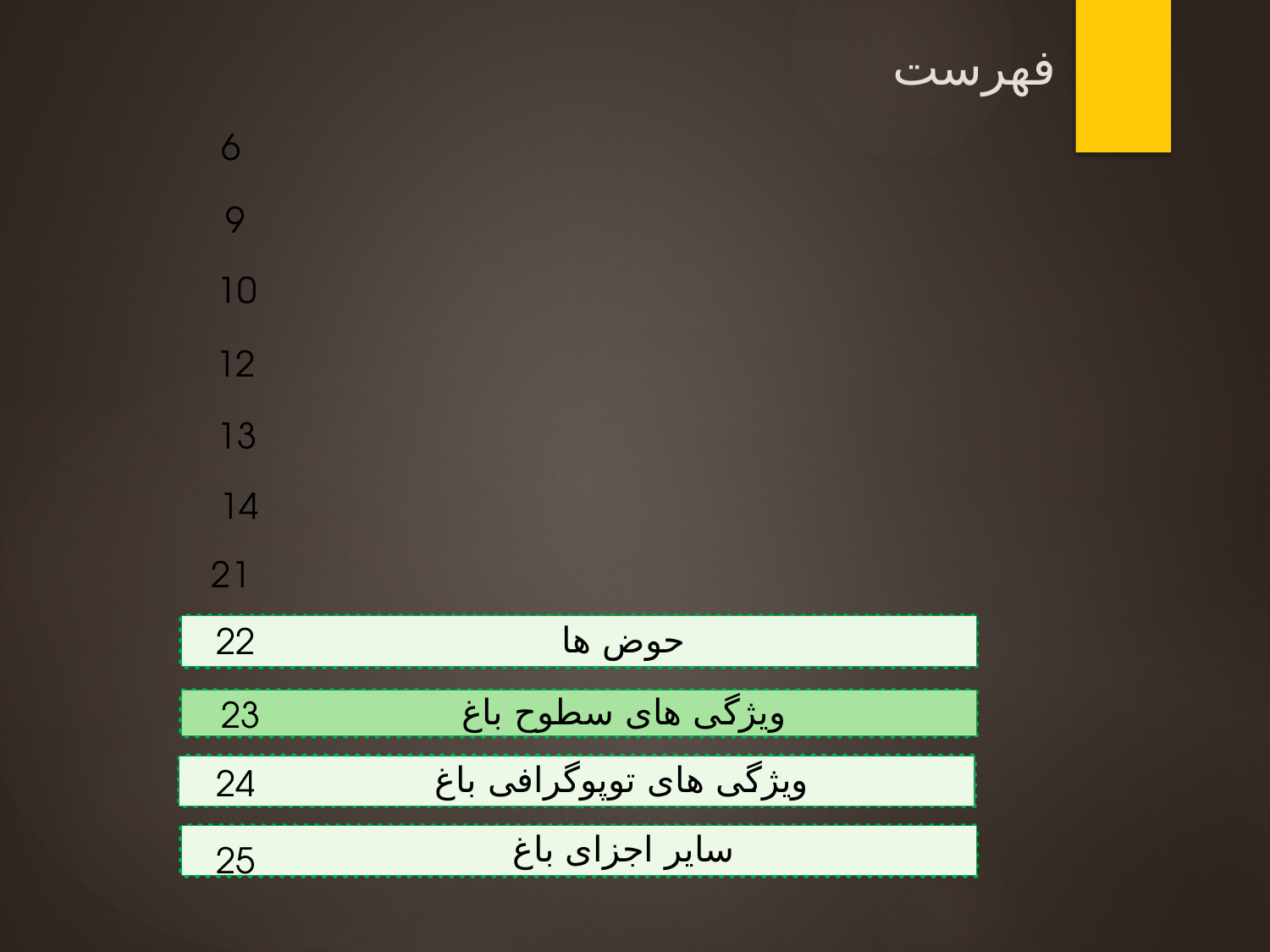

# فهرست
6
9
10
12
13
14
21
22

حوض ها

ویژگی های سطوح باغ
23
ویژگی های توپوگرافی باغ

24

سایر اجزای باغ
25